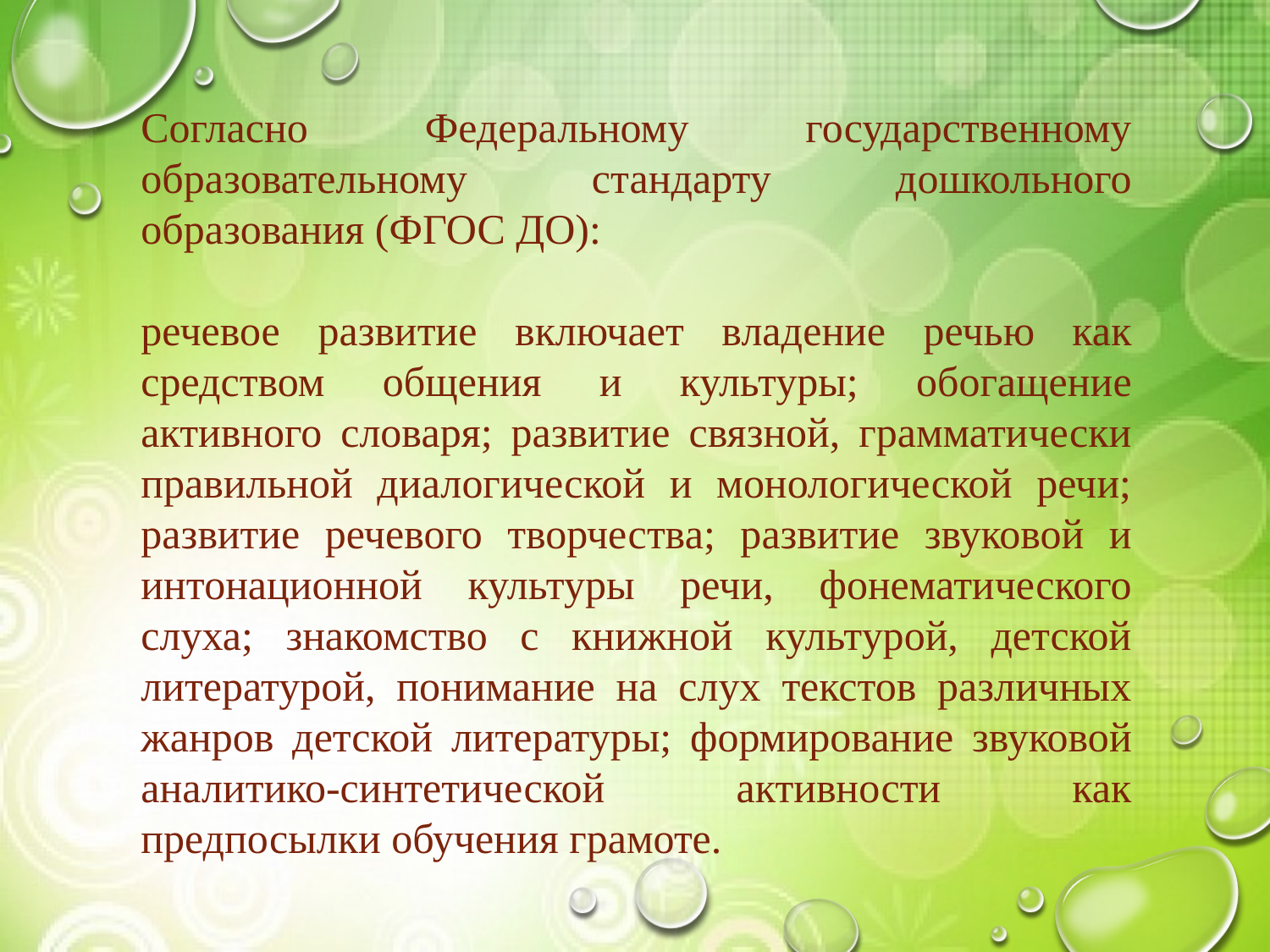

Согласно Федеральному государственному образовательному стандарту дошкольного образования (ФГОС ДО):

речевое развитие включает владение речью как средством общения и культуры; обогащение активного словаря; развитие связной, грамматически правильной диалогической и монологической речи; развитие речевого творчества; развитие звуковой и интонационной культуры речи, фонематического слуха; знакомство с книжной культурой, детской литературой, понимание на слух текстов различных жанров детской литературы; формирование звуковой аналитико-синтетической активности как предпосылки обучения грамоте.